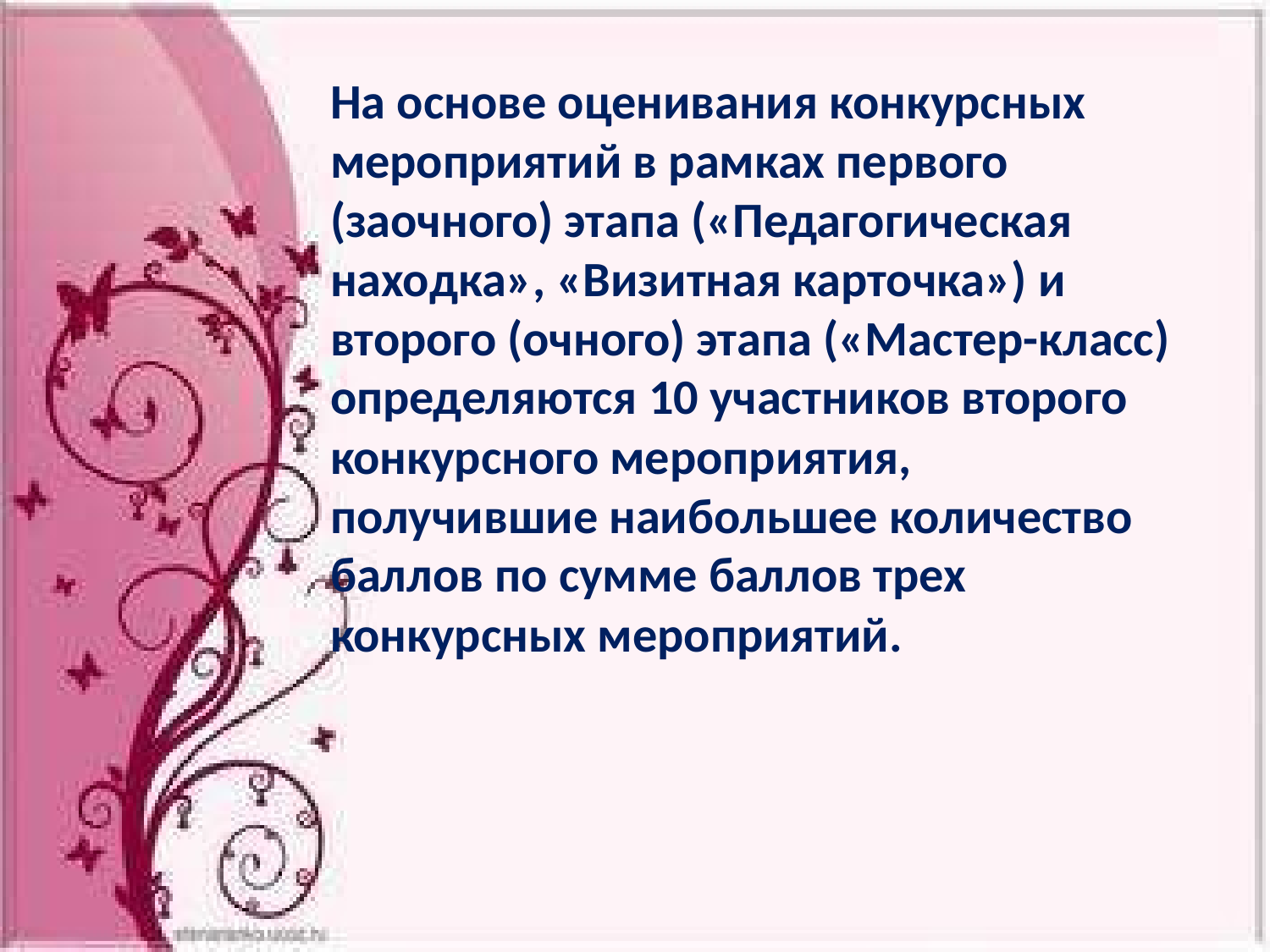

# На основе оценивания конкурсных мероприятий в рамках первого (заочного) этапа («Педагогическая находка», «Визитная карточка») и второго (очного) этапа («Мастер-класс) определяются 10 участников второго конкурсного мероприятия, получившие наибольшее количество баллов по сумме баллов трех конкурсных мероприятий.